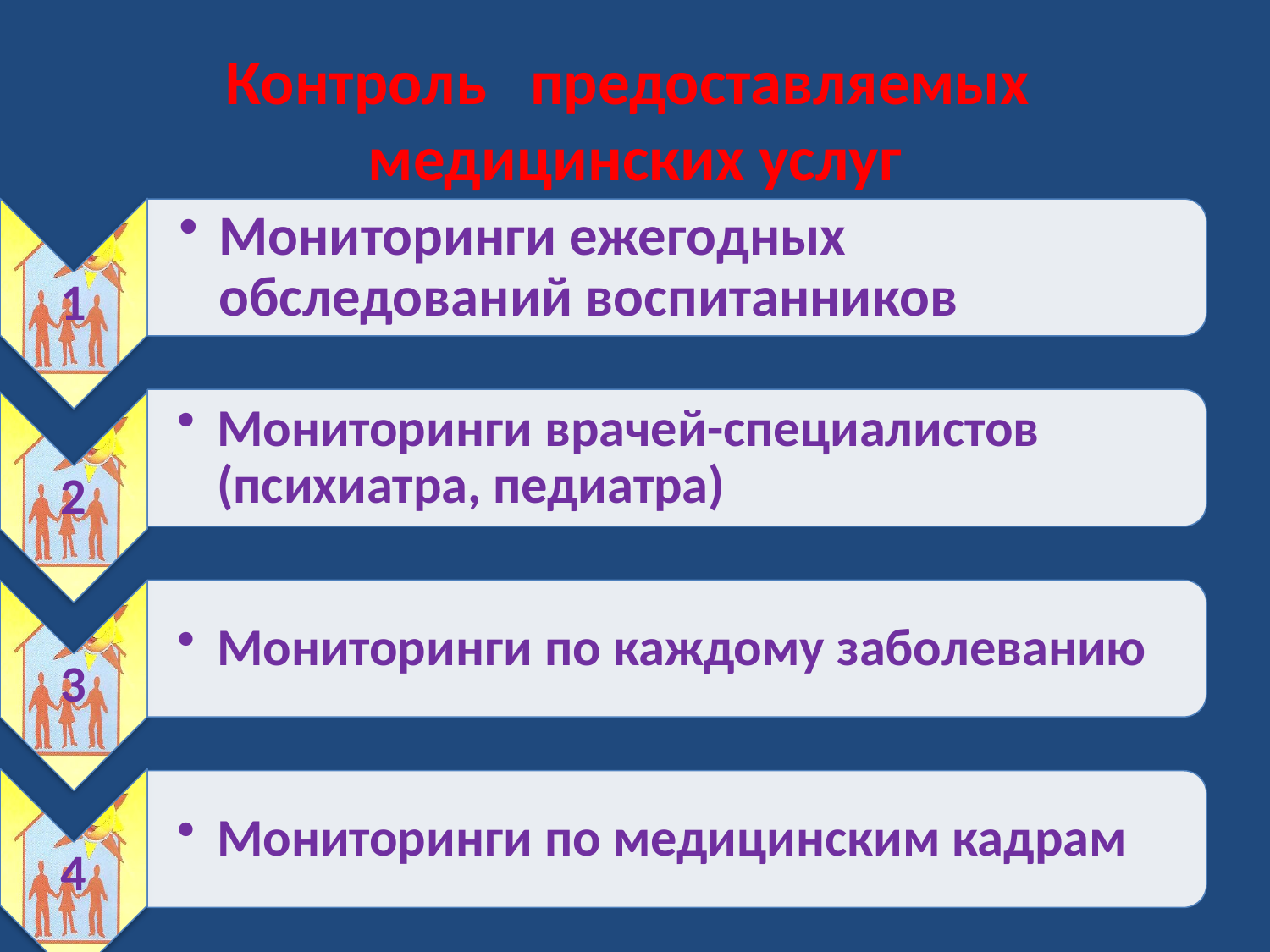

# Контроль   предоставляемых  медицинских услуг
1
Мониторинги ежегодных обследований воспитанников
2
Мониторинги врачей-специалистов (психиатра, педиатра)
3
Мониторинги по каждому заболеванию
4
Мониторинги по медицинским кадрам